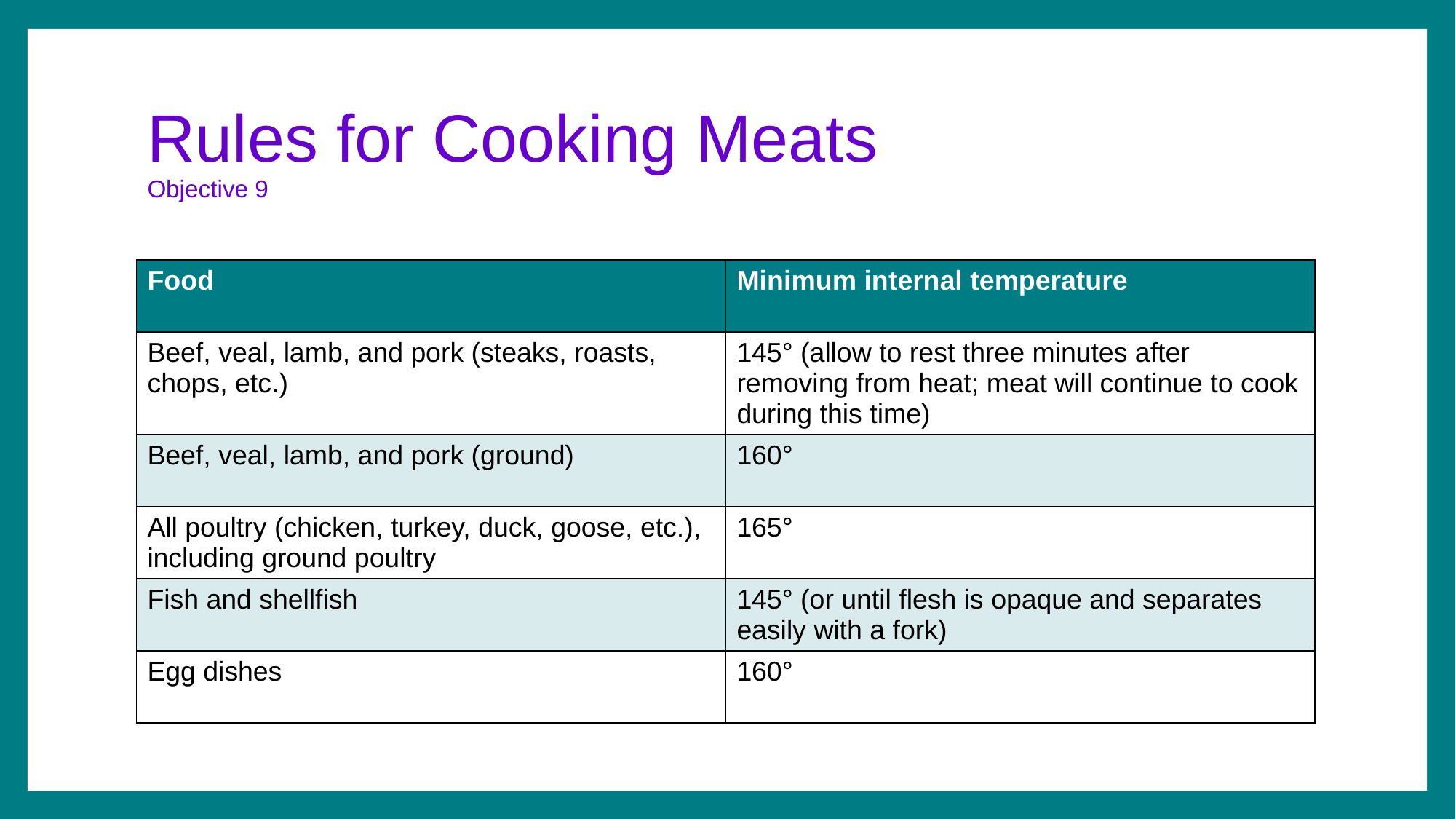

# Rules for Cooking Meats Objective 9
| Food | Minimum internal temperature |
| --- | --- |
| Beef, veal, lamb, and pork (steaks, roasts, chops, etc.) | 145° (allow to rest three minutes after removing from heat; meat will continue to cook during this time) |
| Beef, veal, lamb, and pork (ground) | 160° |
| All poultry (chicken, turkey, duck, goose, etc.), including ground poultry | 165° |
| Fish and shellfish | 145° (or until flesh is opaque and separates easily with a fork) |
| Egg dishes | 160° |